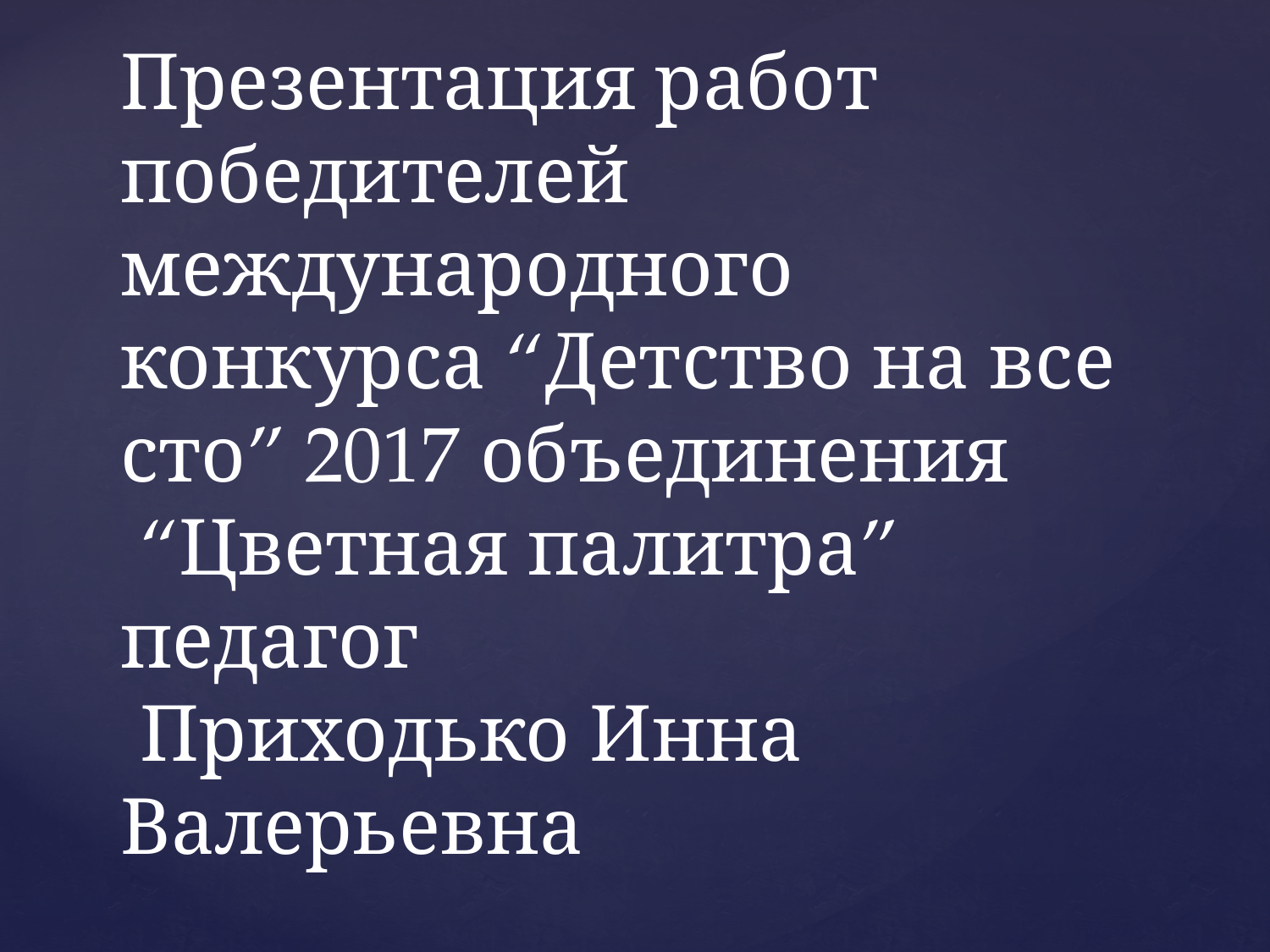

# Презентация работ победителей  международного конкурса “Детство на все сто” 2017 объединения “Цветная палитра” педагог Приходько Инна Валерьевна